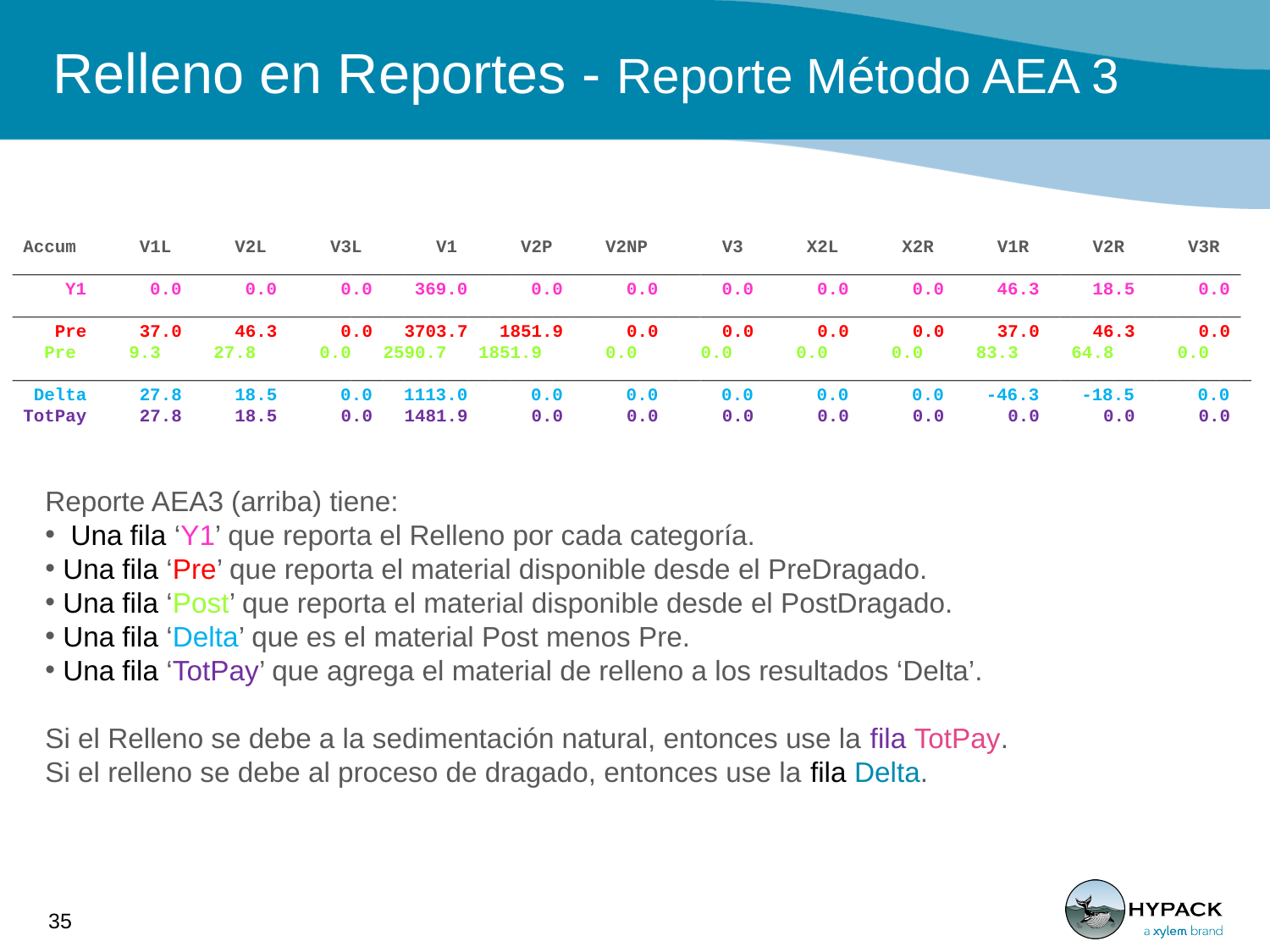

# Relleno en Reportes - Reporte Método AEA 3
 Accum      V1L      V2L      V3L       V1      V2P     V2NP       V3      X2L      X2R      V1R      V2R      V3R
____________________________________________________________________________________________________________________
     Y1      0.0      0.0      0.0    369.0      0.0      0.0      0.0      0.0      0.0     46.3     18.5      0.0
____________________________________________________________________________________________________________________
    Pre     37.0     46.3      0.0   3703.7   1851.9      0.0      0.0      0.0      0.0     37.0     46.3      0.0
   Pre     9.3     27.8      0.0   2590.7   1851.9      0.0      0.0      0.0      0.0     83.3     64.8      0.0
_____________________________________________________________________________________________________________________
  Delta     27.8     18.5      0.0   1113.0      0.0      0.0      0.0      0.0      0.0    -46.3    -18.5      0.0
 TotPay     27.8     18.5      0.0   1481.9      0.0      0.0      0.0      0.0      0.0      0.0      0.0      0.0
Reporte AEA3 (arriba) tiene:
  Una fila ‘Y1’ que reporta el Relleno por cada categoría.
 Una fila ‘Pre’ que reporta el material disponible desde el PreDragado.
 Una fila ‘Post’ que reporta el material disponible desde el PostDragado.
 Una fila ‘Delta’ que es el material Post menos Pre.
 Una fila ‘TotPay’ que agrega el material de relleno a los resultados ‘Delta’.

Si el Relleno se debe a la sedimentación natural, entonces use la fila TotPay.
Si el relleno se debe al proceso de dragado, entonces use la fila Delta.
35